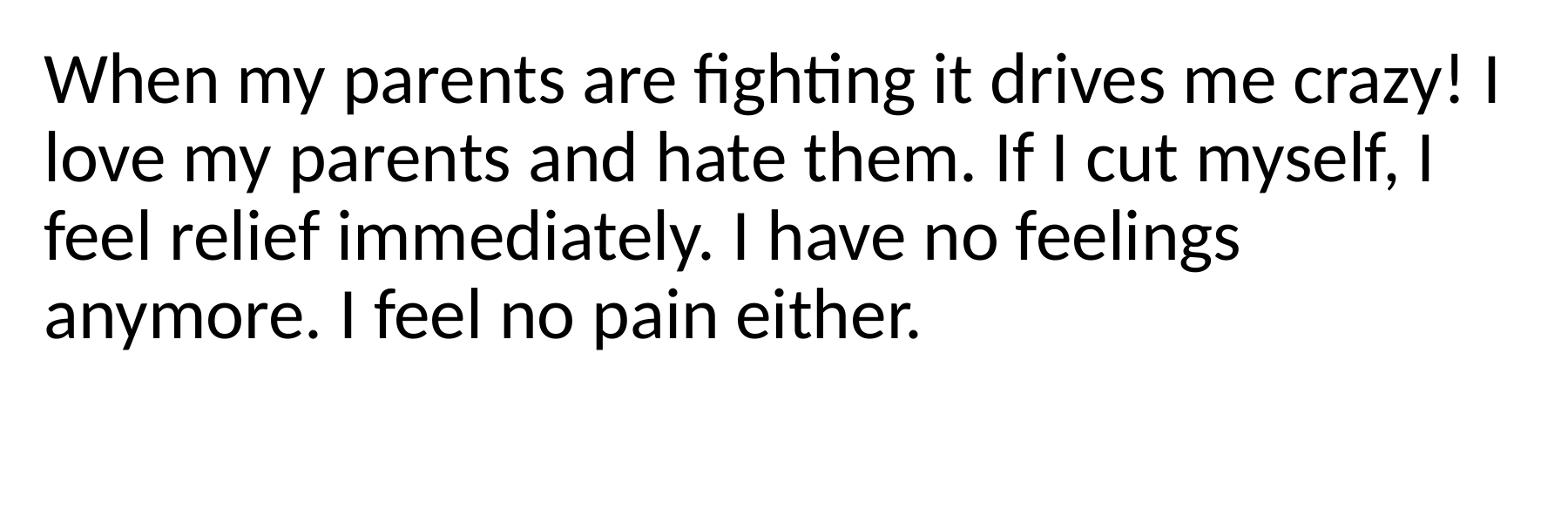

When my parents are fighting it drives me crazy! I love my parents and hate them. If I cut myself, I feel relief immediately. I have no feelings anymore. I feel no pain either.